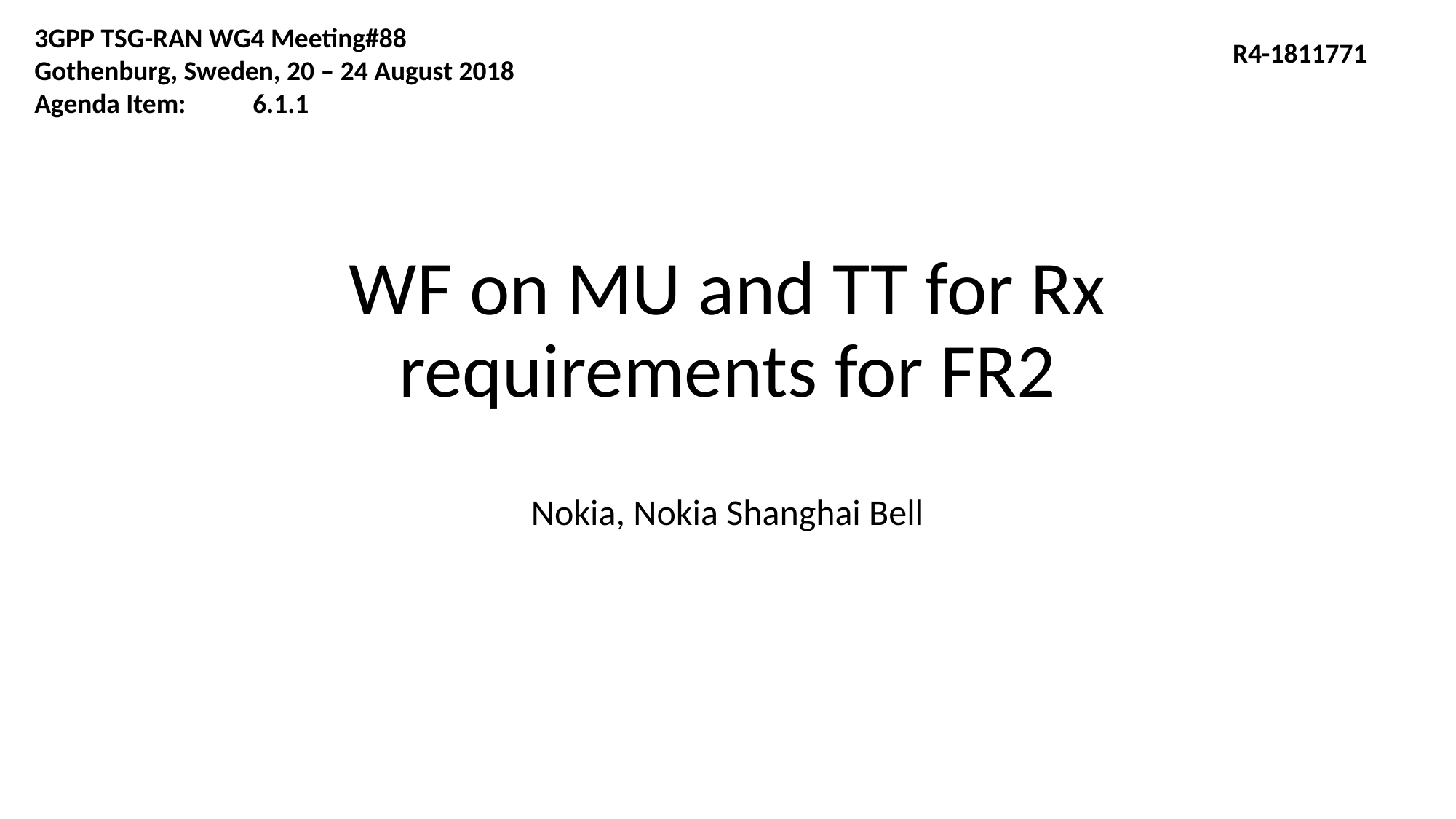

3GPP TSG-RAN WG4 Meeting#88
Gothenburg, Sweden, 20 – 24 August 2018
Agenda Item:	6.1.1
R4-1811771
# WF on MU and TT for Rx requirements for FR2
Nokia, Nokia Shanghai Bell